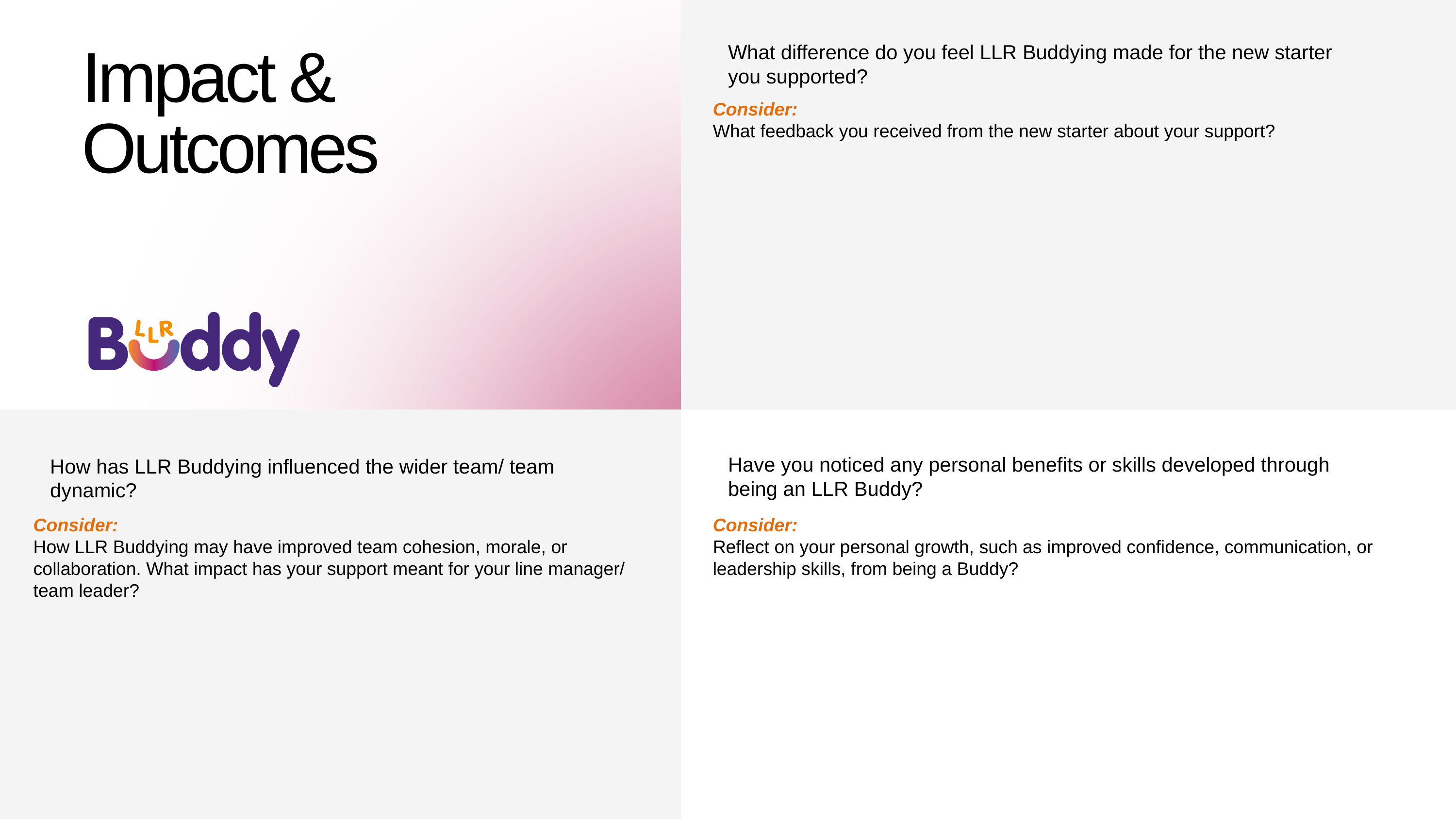

Consider:
What feedback you received from the new starter about your support?
Consider:
How LLR Buddying may have improved team cohesion, morale, or collaboration. What impact has your support meant for your line manager/ team leader?
Consider:
Reflect on your personal growth, such as improved confidence, communication, or leadership skills, from being a Buddy?